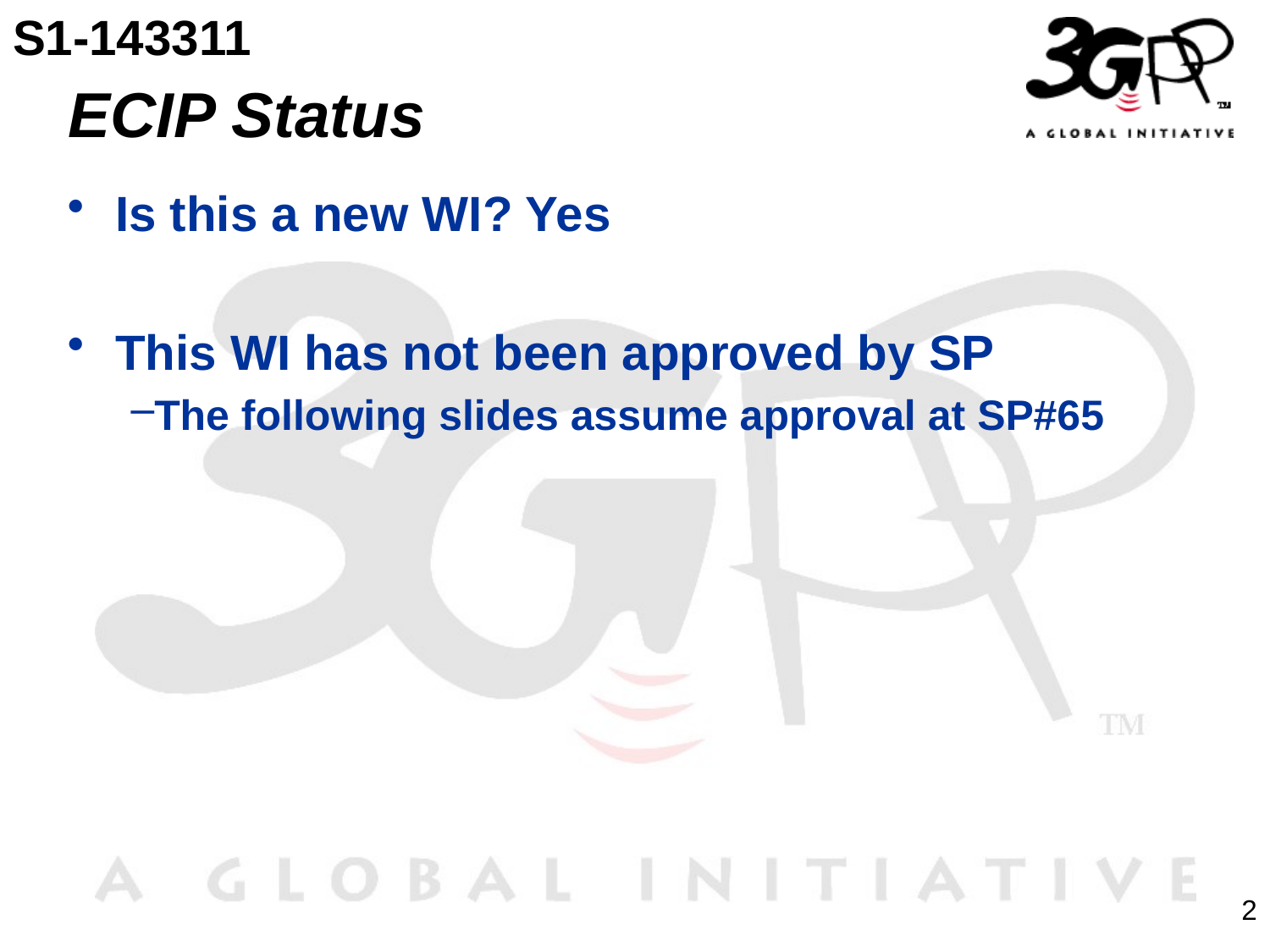

S1-143311
# ECIP Status
Is this a new WI? Yes

This WI has not been approved by SP
The following slides assume approval at SP#65
2